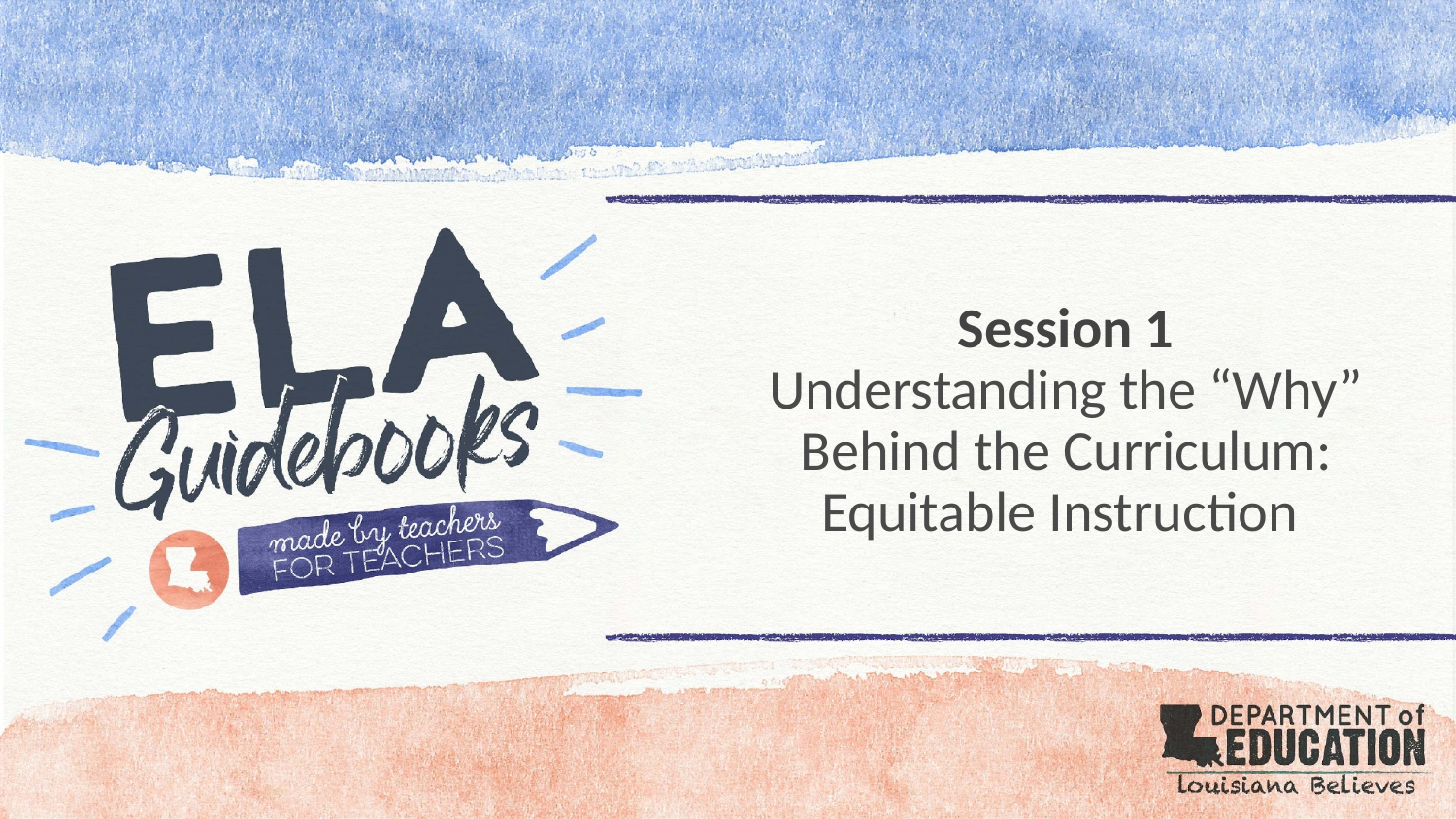

# Session 1
Understanding the “Why” Behind the Curriculum: Equitable Instruction